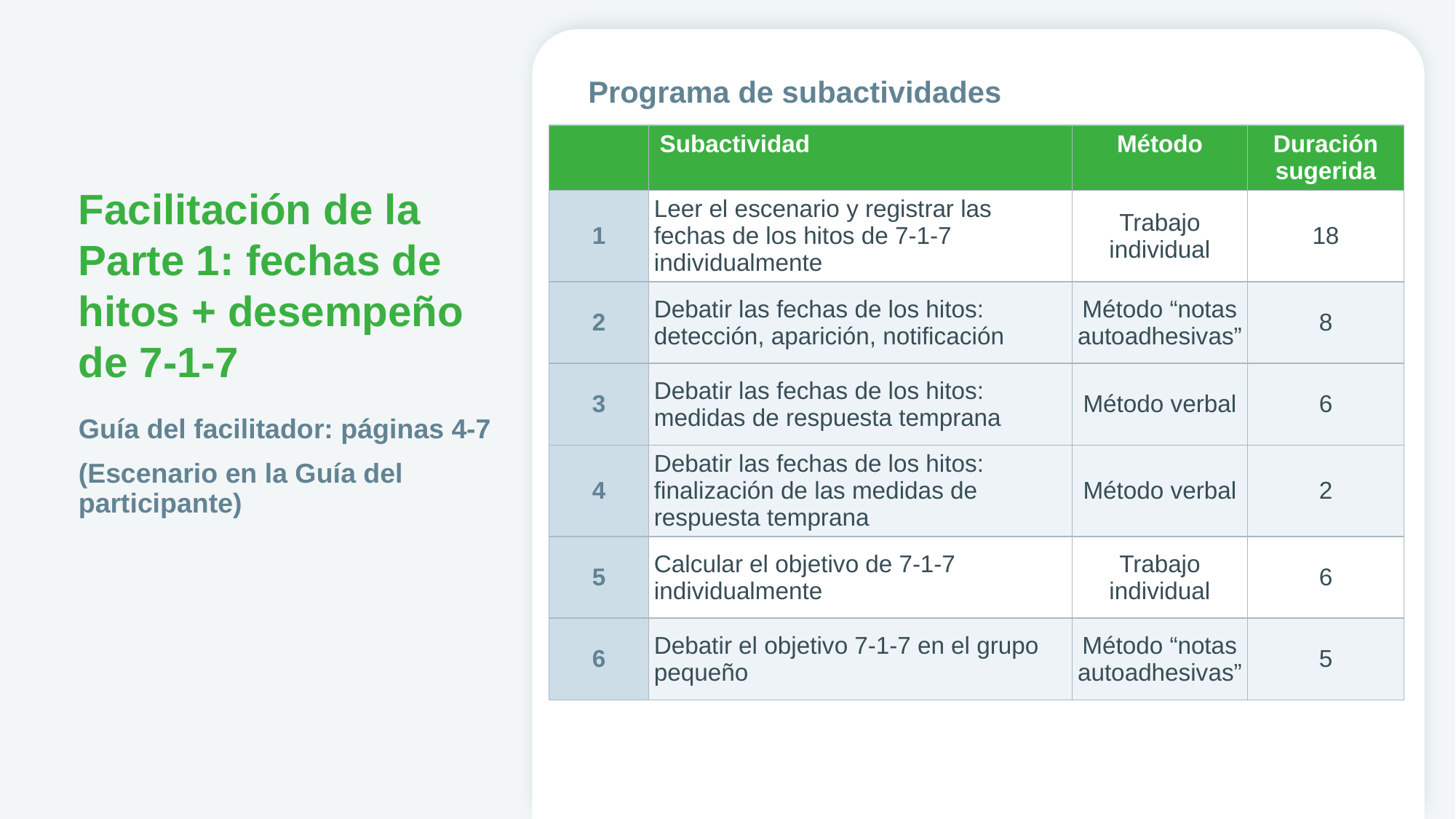

Programa de subactividades
# Facilitación de la Parte 1: fechas de hitos + desempeño de 7-1-7
|  | Subactividad | Método | Duración sugerida |
| --- | --- | --- | --- |
| 1 | Leer el escenario y registrar las fechas de los hitos de 7-1-7 individualmente | Trabajo individual | 18 |
| 2 | Debatir las fechas de los hitos: detección, aparición, notificación | Método “notas autoadhesivas” | 8 |
| 3 | Debatir las fechas de los hitos: medidas de respuesta temprana | Método verbal | 6 |
| 4 | Debatir las fechas de los hitos: finalización de las medidas de respuesta temprana | Método verbal | 2 |
| 5 | Calcular el objetivo de 7-1-7 individualmente | Trabajo individual | 6 |
| 6 | Debatir el objetivo 7-1-7 en el grupo pequeño | Método “notas autoadhesivas” | 5 |
Guía del facilitador: páginas 4-7
(Escenario en la Guía del participante)